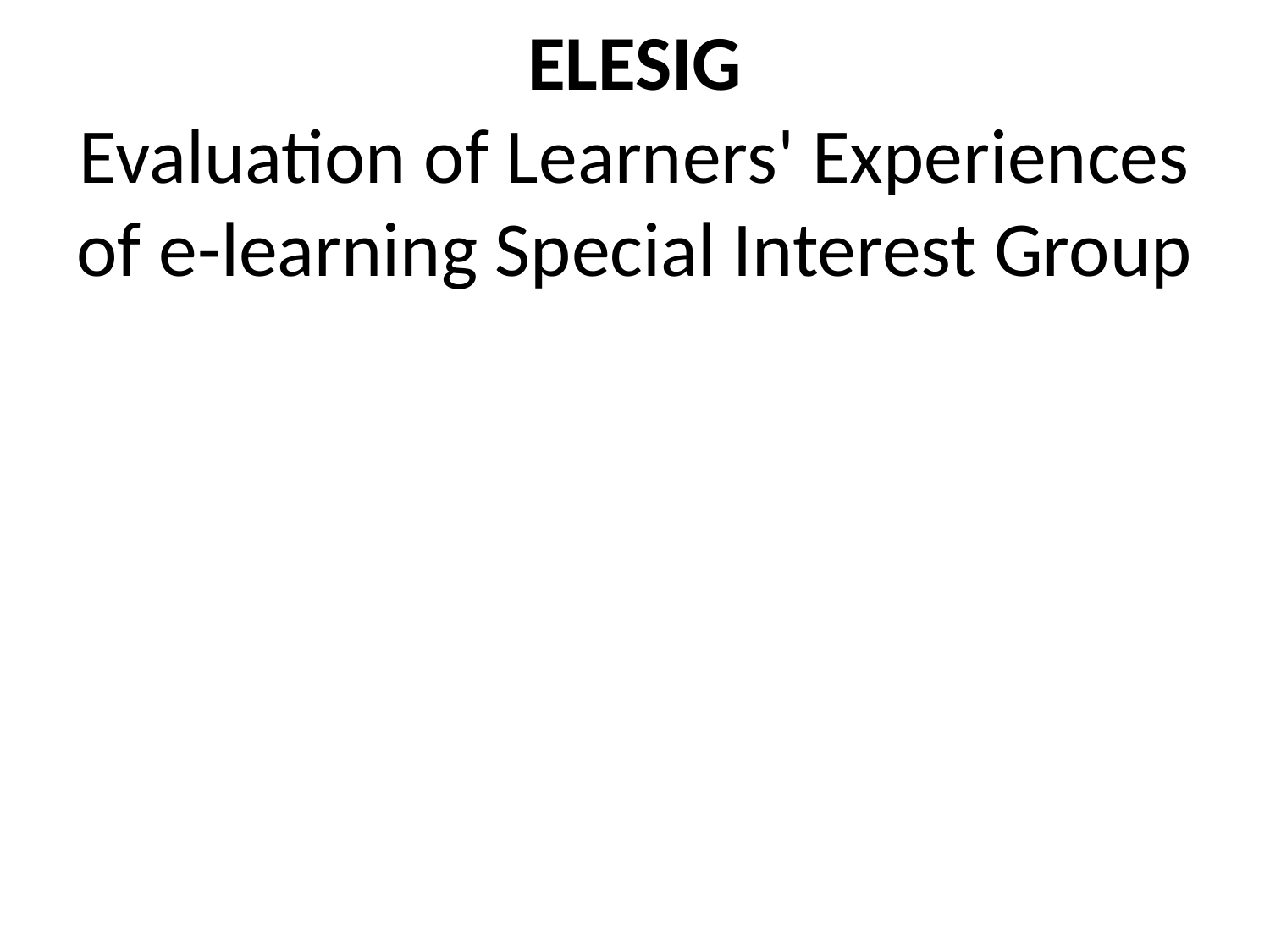

# ELESIG Evaluation of Learners' Experiences of e-learning Special Interest Group